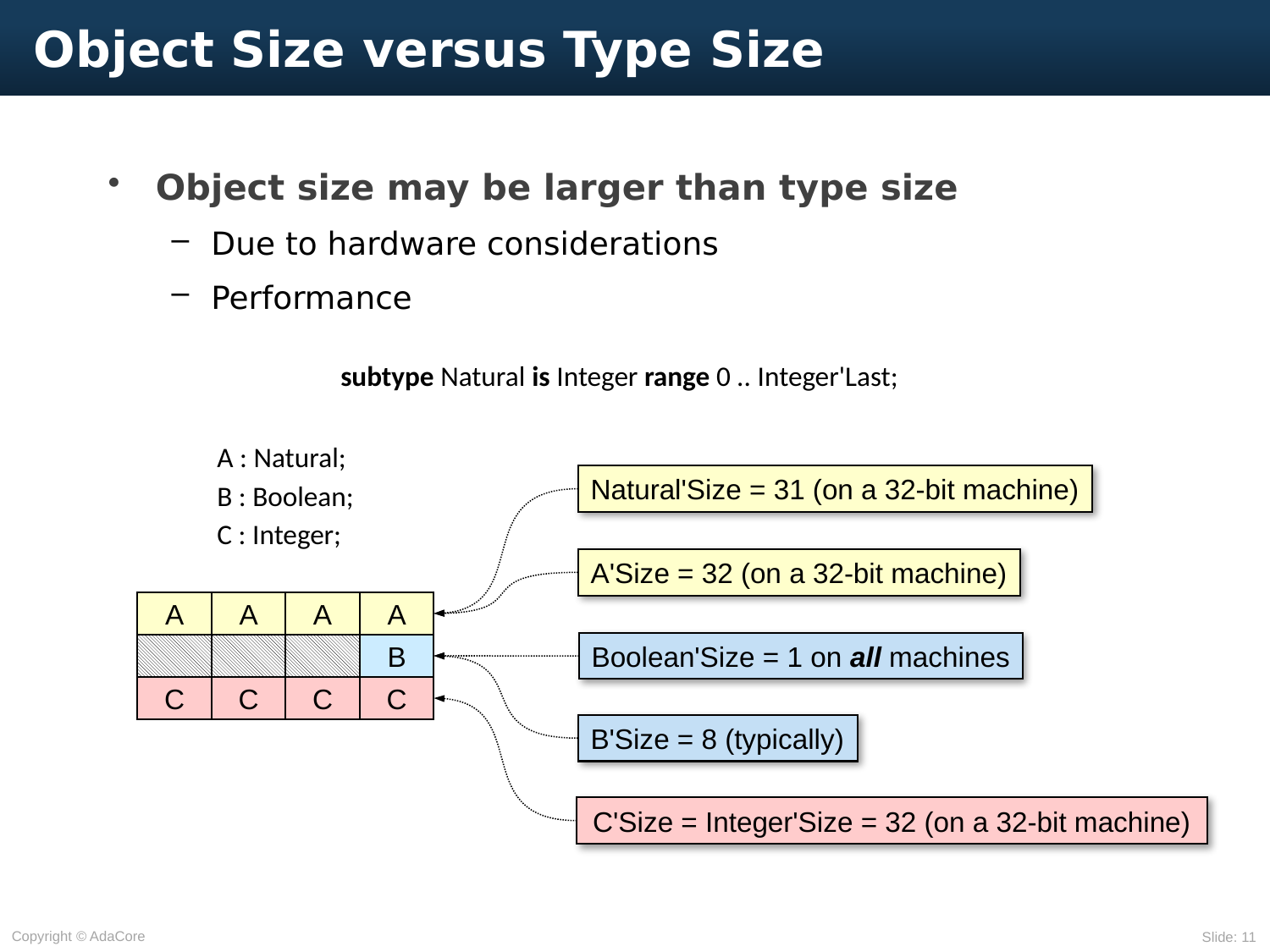

# Object Size versus Type Size
Object size may be larger than type size
Due to hardware considerations
Performance
subtype Natural is Integer range 0 .. Integer'Last;
A : Natural;
B : Boolean;
C : Integer;
Natural'Size = 31 (on a 32-bit machine)
A'Size = 32 (on a 32-bit machine)
A
A
A
A

B
C
C
C
C
Boolean'Size = 1 on all machines
B'Size = 8 (typically)
C'Size = Integer'Size = 32 (on a 32-bit machine)